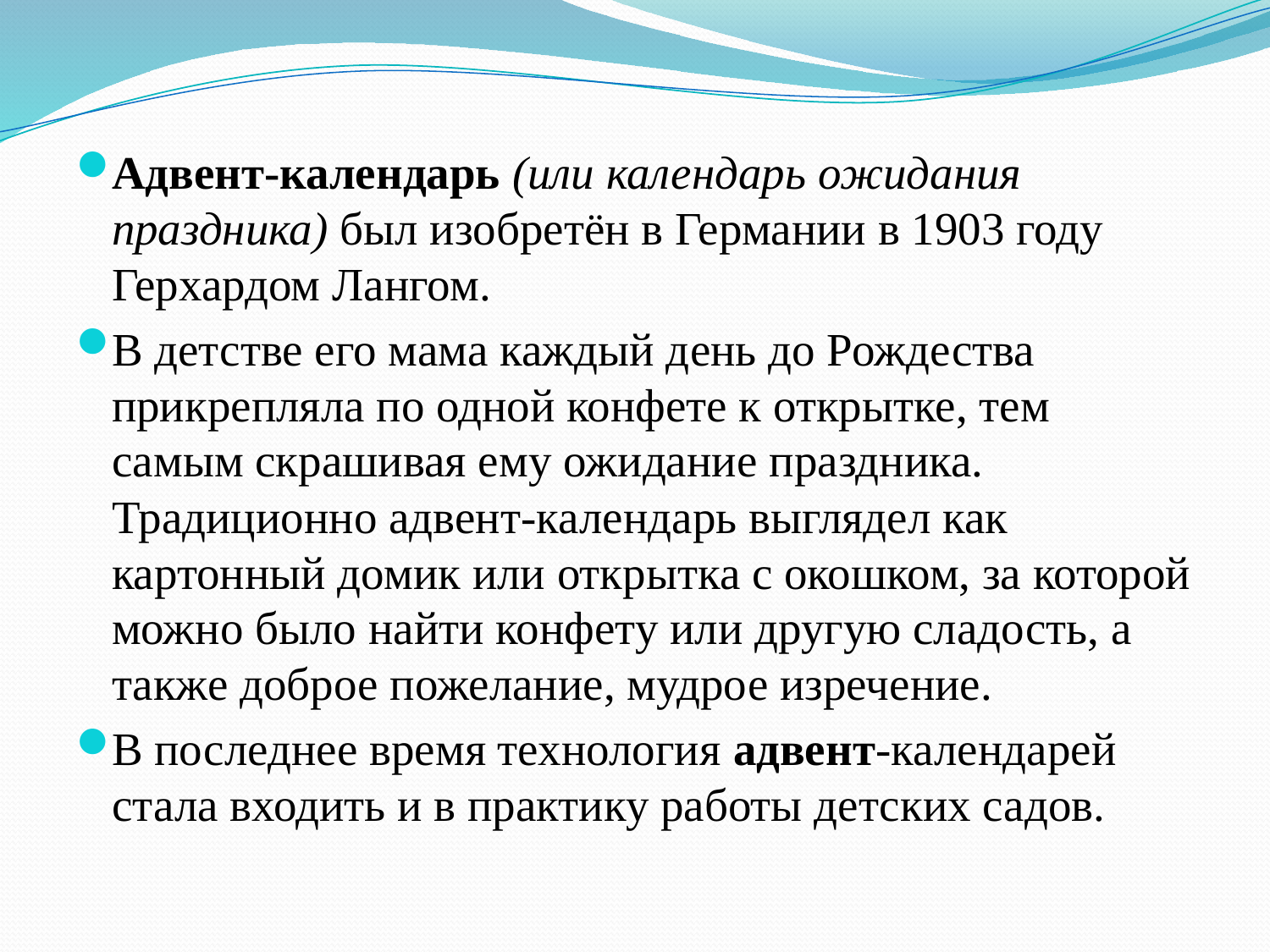

Адвент-календарь (или календарь ожидания праздника) был изобретён в Германии в 1903 году Герхардом Лангом.
В детстве его мама каждый день до Рождества прикрепляла по одной конфете к открытке, тем самым скрашивая ему ожидание праздника. Традиционно адвент-календарь выглядел как картонный домик или открытка с окошком, за которой можно было найти конфету или другую сладость, а также доброе пожелание, мудрое изречение.
В последнее время технология адвент-календарей стала входить и в практику работы детских садов.